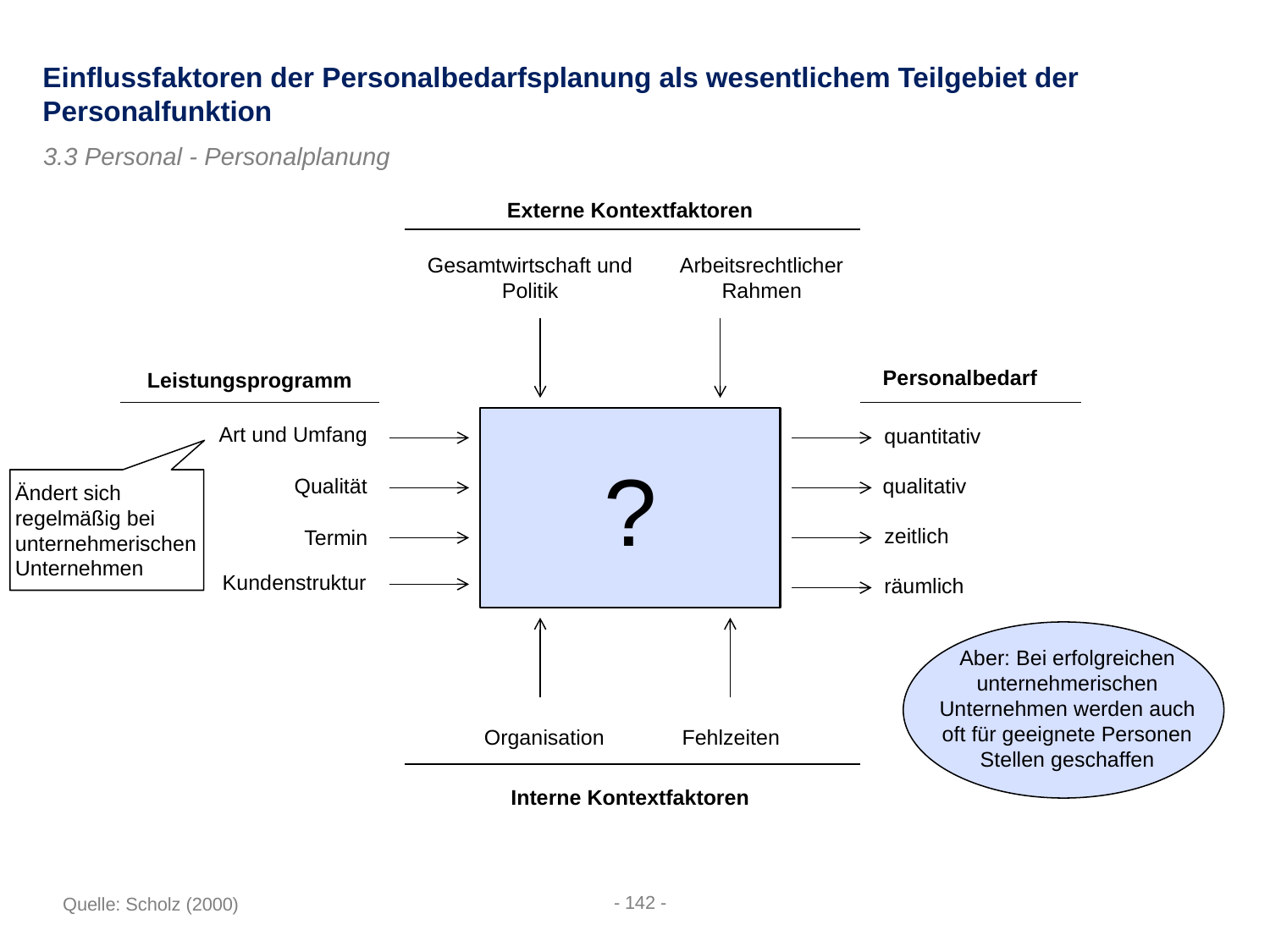

Einflussfaktoren der Personalbedarfsplanung als wesentlichem Teilgebiet der Personalfunktion
3.3 Personal - Personalplanung
Externe Kontextfaktoren
Gesamtwirtschaft und Politik
Arbeitsrechtlicher Rahmen
Personalbedarf
Leistungsprogramm
?
Art und Umfang
quantitativ
Qualität
qualitativ

Ändert sich regelmäßig bei unternehmerischen Unternehmen
zeitlich
Termin
Kundenstruktur
räumlich

Aber: Bei erfolgreichen unternehmerischen Unternehmen werden auch oft für geeignete Personen Stellen geschaffen
Organisation
Fehlzeiten
Interne Kontextfaktoren
- 142 -
Quelle: Scholz (2000)